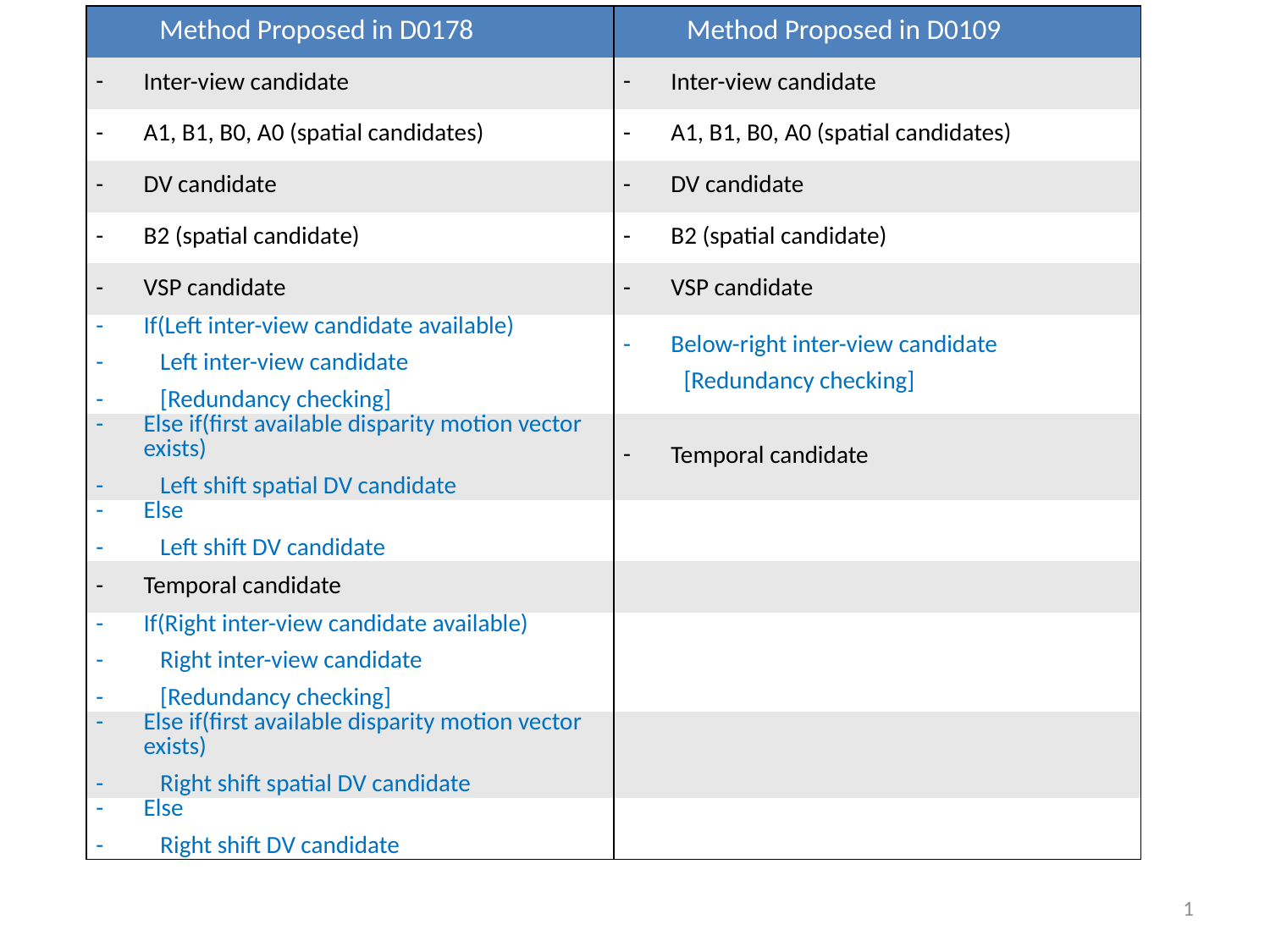

| Method Proposed in D0178 | Method Proposed in D0109 |
| --- | --- |
| Inter-view candidate | Inter-view candidate |
| A1, B1, B0, A0 (spatial candidates) | A1, B1, B0, A0 (spatial candidates) |
| DV candidate | DV candidate |
| B2 (spatial candidate) | B2 (spatial candidate) |
| VSP candidate | VSP candidate |
| If(Left inter-view candidate available) Left inter-view candidate [Redundancy checking] | Below-right inter-view candidate [Redundancy checking] |
| Else if(first available disparity motion vector exists) Left shift spatial DV candidate | Temporal candidate |
| Else Left shift DV candidate |  |
| Temporal candidate |  |
| If(Right inter-view candidate available) Right inter-view candidate [Redundancy checking] |  |
| Else if(first available disparity motion vector exists) Right shift spatial DV candidate |  |
| Else Right shift DV candidate |  |
# The merging candidate list
1